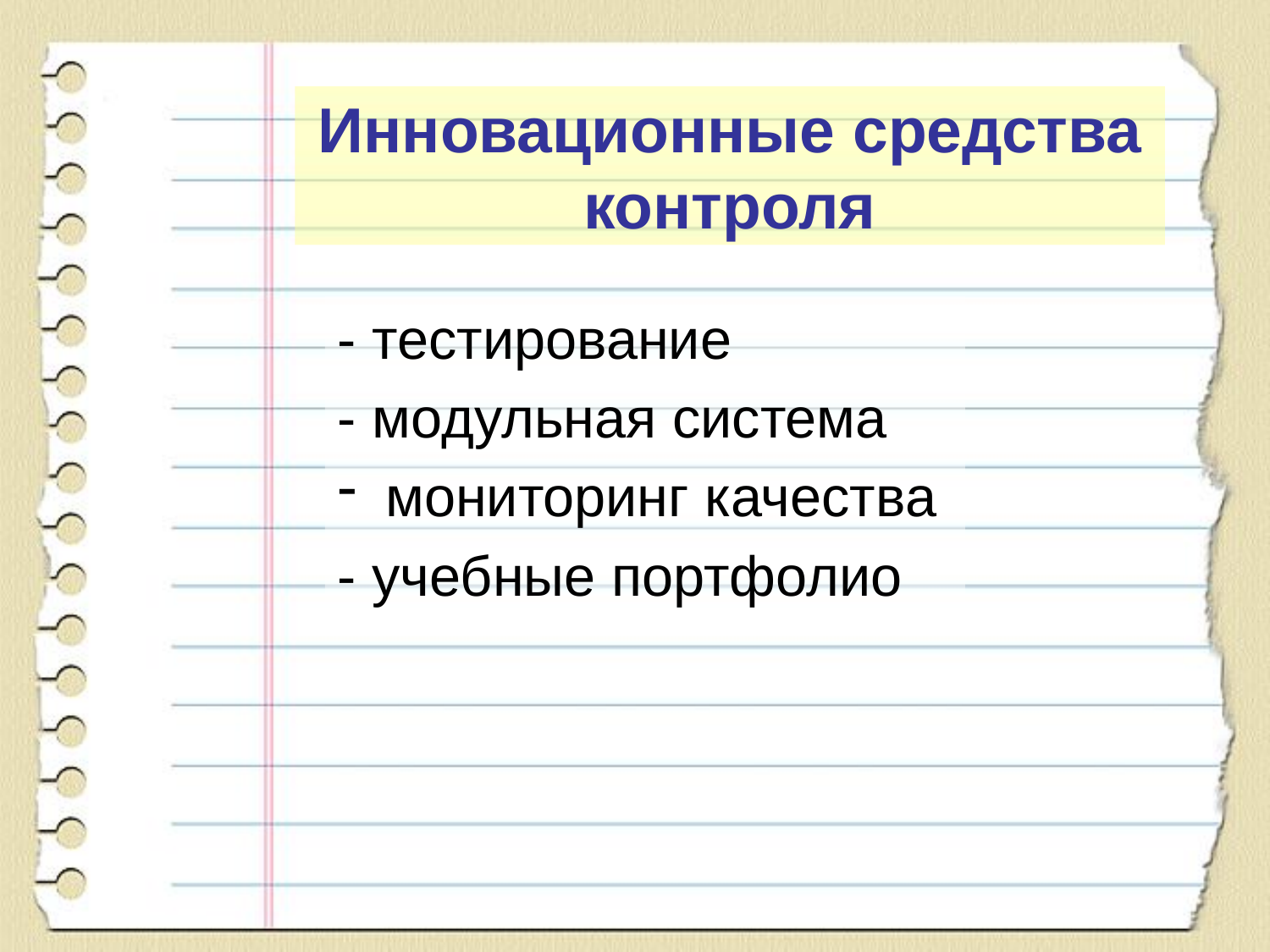

# Инновационные средства контроля
- тестирование
- модульная система
мониторинг качества
- учебные портфолио